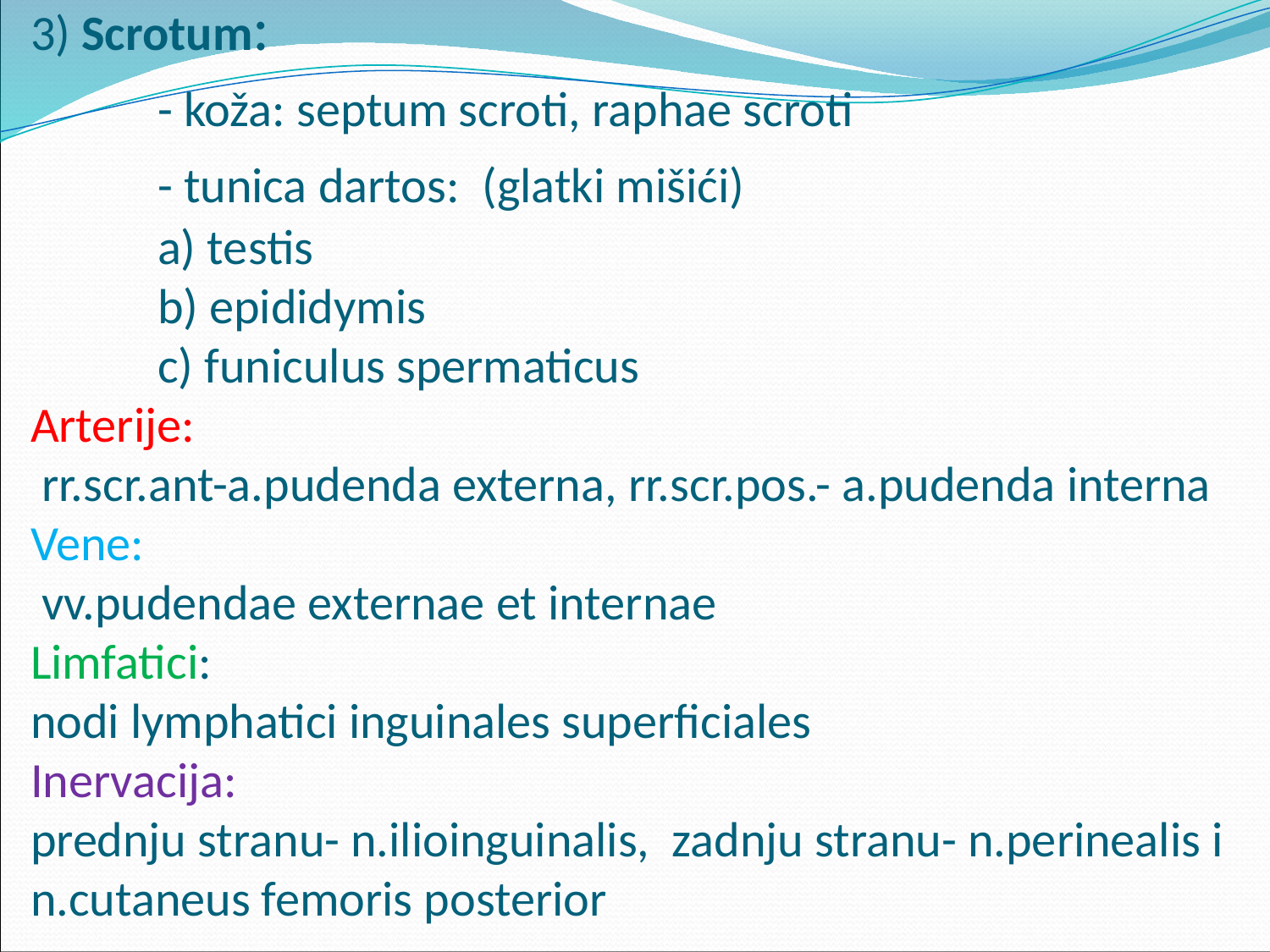

# 3) Scrotum: - koža: septum scroti, raphae scroti - tunica dartos:  (glatki mišići) a) testis b) epididymis c) funiculus spermaticus Arterije: rr.scr.ant-a.pudenda externa, rr.scr.pos.- a.pudenda interna Vene: vv.pudendae externae et internae Limfatici: nodi lymphatici inguinales superficiales Inervacija: prednju stranu- n.ilioinguinalis,  zadnju stranu- n.perinealis i n.cutaneus femoris posterior